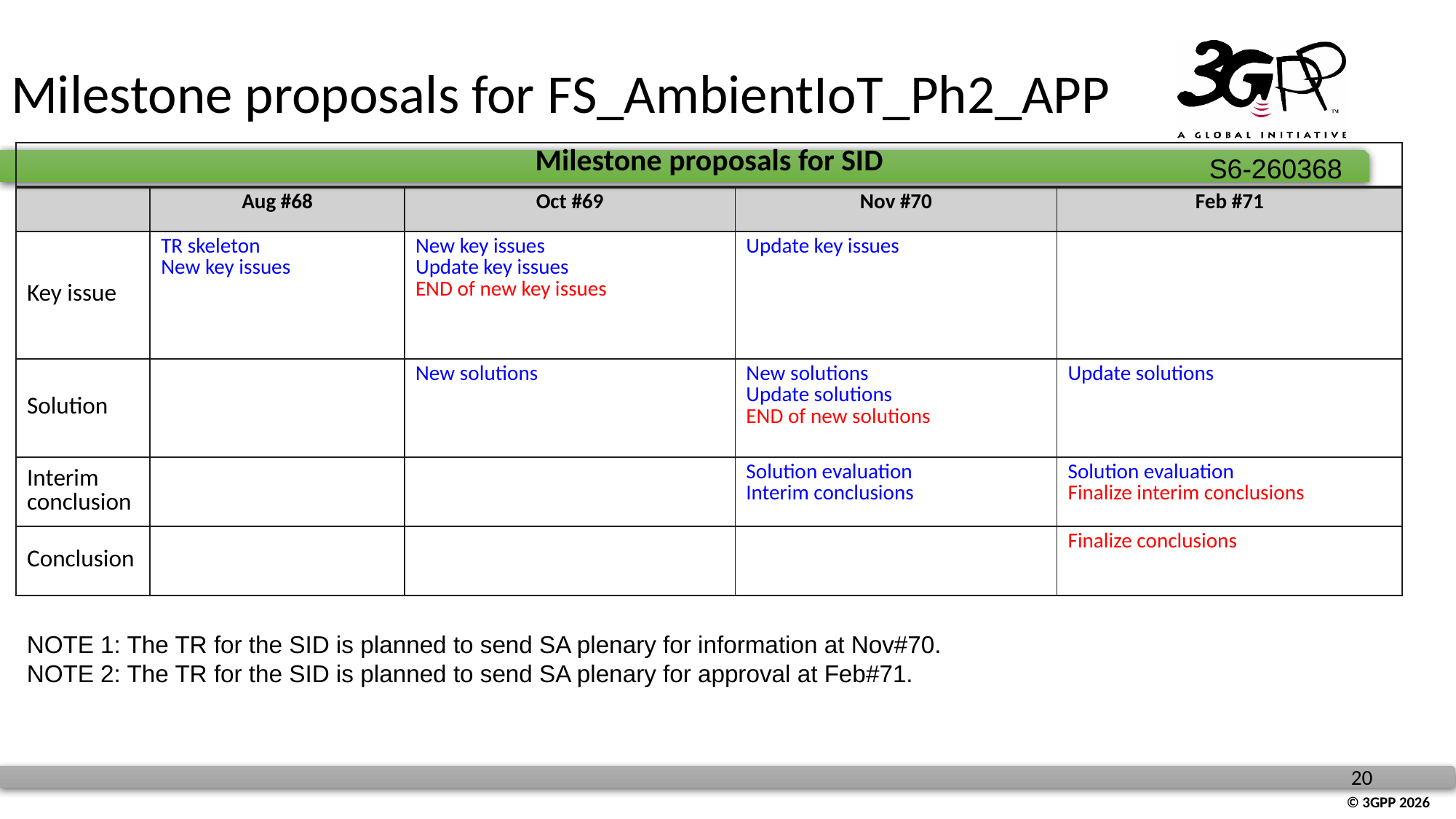

# Milestone proposals for FS_AmbientIoT_Ph2_APP
| Milestone proposals for SID |  |  |  |  |
| --- | --- | --- | --- | --- |
|  | Aug #68 | Oct #69 | Nov #70 | Feb #71 |
| Key issue | TR skeleton New key issues | New key issues Update key issues END of new key issues | Update key issues |  |
| Solution |  | New solutions | New solutions Update solutions END of new solutions | Update solutions |
| Interim conclusion |  |  | Solution evaluation Interim conclusions | Solution evaluation Finalize interim conclusions |
| Conclusion |  |  |  | Finalize conclusions |
NOTE 1: The TR for the SID is planned to send SA plenary for information at Nov#70.
NOTE 2: The TR for the SID is planned to send SA plenary for approval at Feb#71.